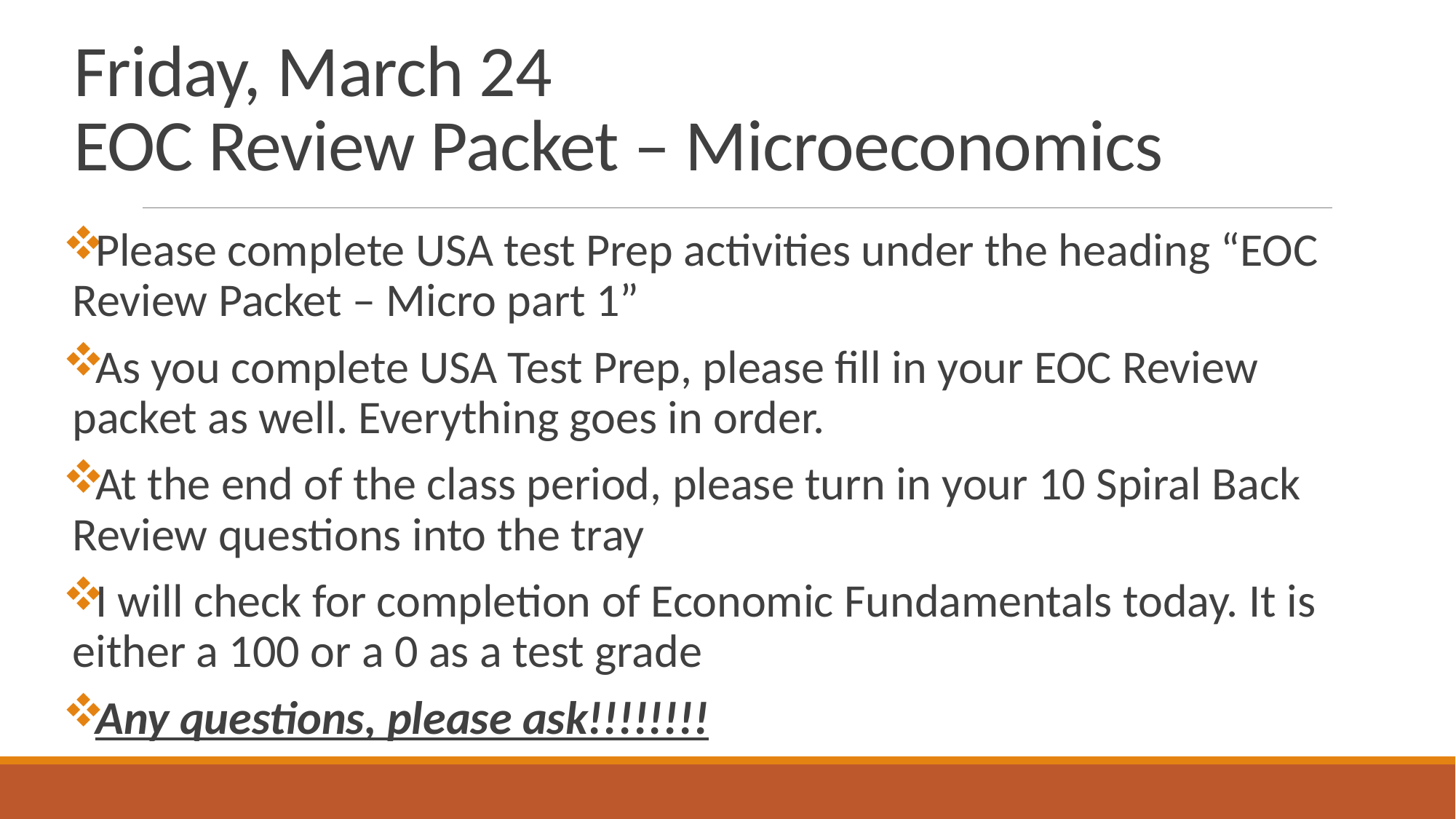

# Friday, March 24 EOC Review Packet – Microeconomics
Please complete USA test Prep activities under the heading “EOC Review Packet – Micro part 1”
As you complete USA Test Prep, please fill in your EOC Review packet as well. Everything goes in order.
At the end of the class period, please turn in your 10 Spiral Back Review questions into the tray
I will check for completion of Economic Fundamentals today. It is either a 100 or a 0 as a test grade
Any questions, please ask!!!!!!!!